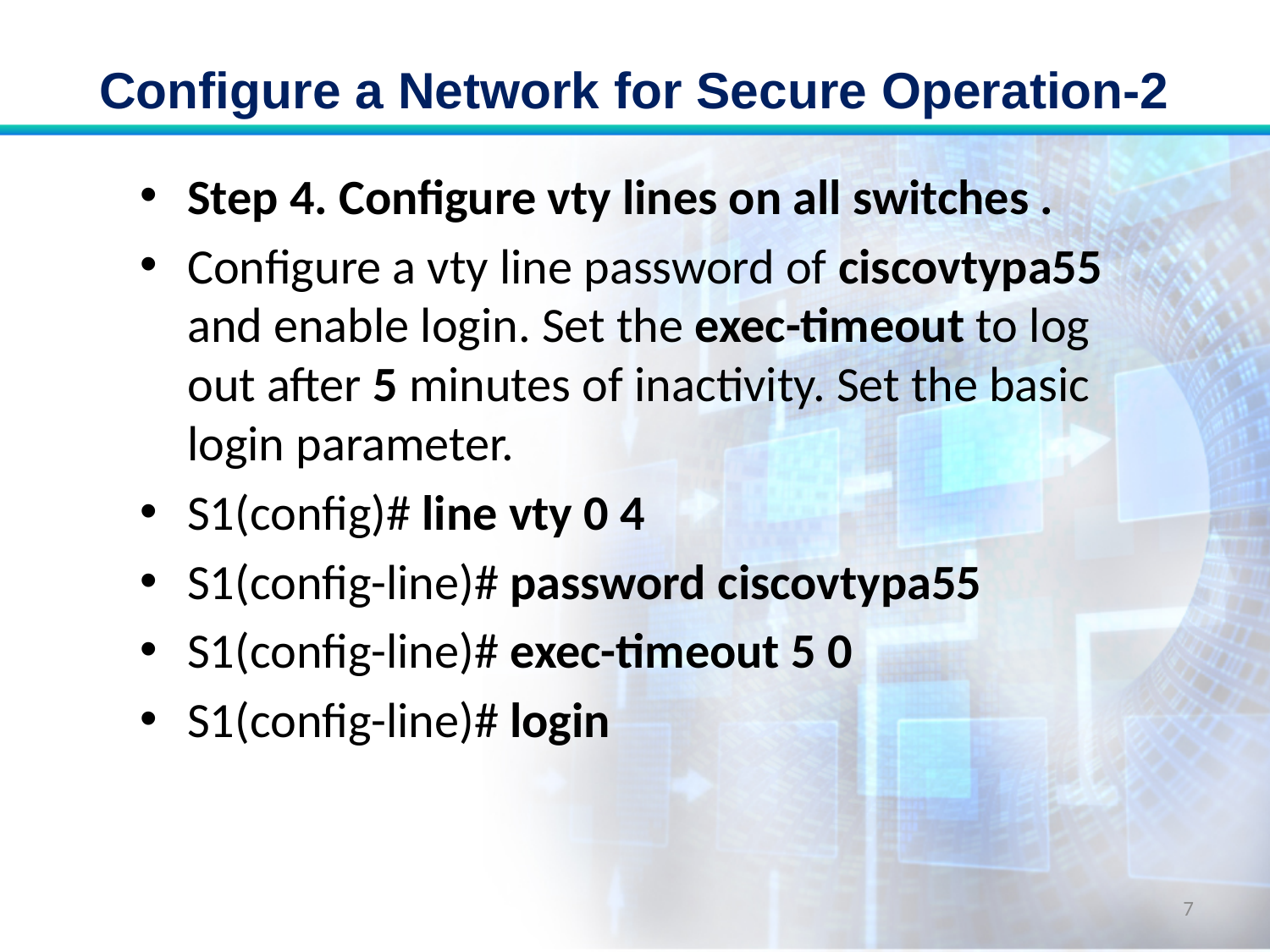

# Configure a Network for Secure Operation-2
Step 4. Configure vty lines on all switches .
Configure a vty line password of ciscovtypa55 and enable login. Set the exec-timeout to log out after 5 minutes of inactivity. Set the basic login parameter.
S1(config)# line vty 0 4
S1(config-line)# password ciscovtypa55
S1(config-line)# exec-timeout 5 0
S1(config-line)# login
7